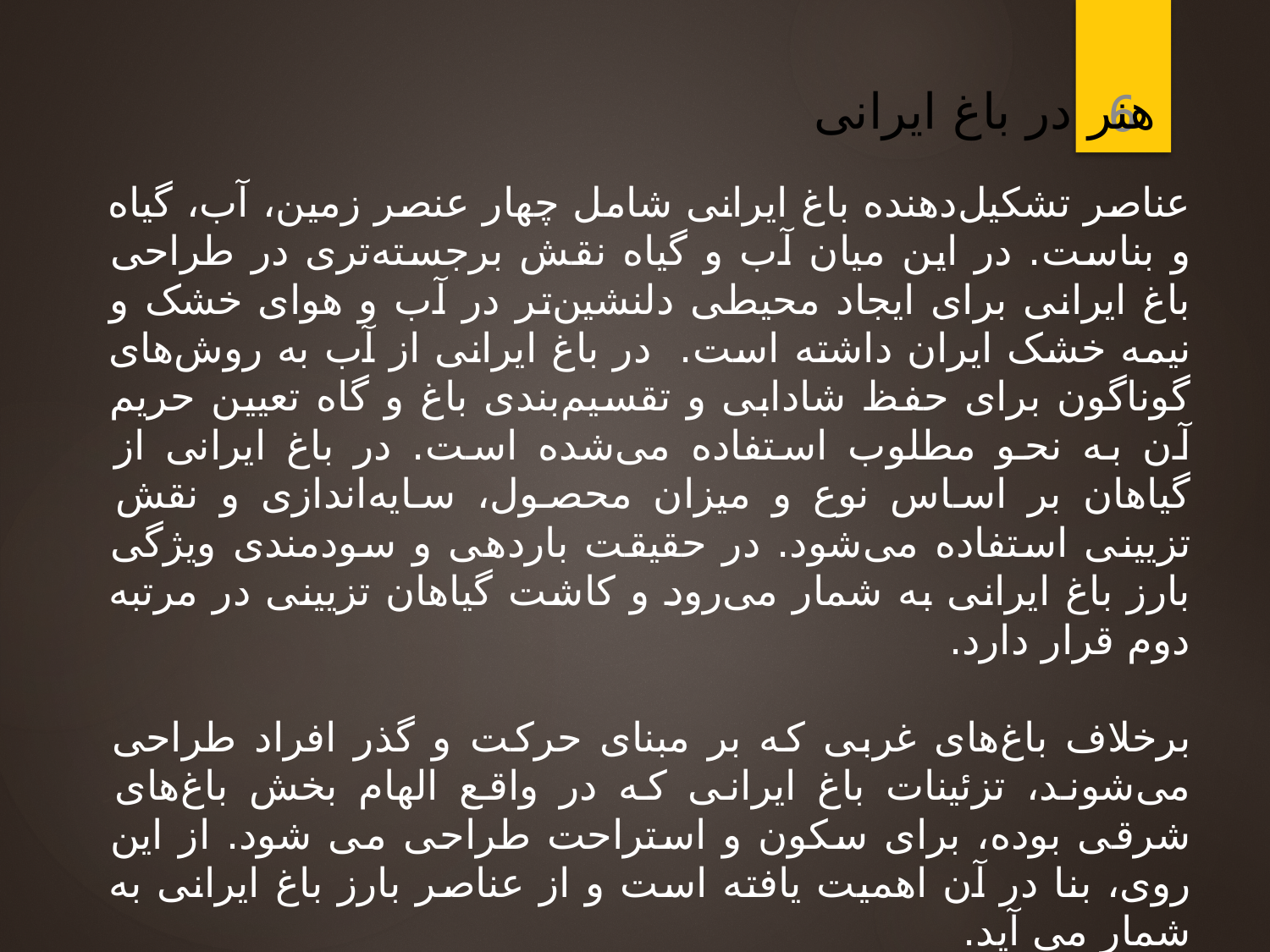

6
هنر در باغ ایرانی
عناصر تشکیل‌دهنده باغ ایرانی شامل چهار عنصر زمین، آب، گیاه و بناست. در این میان آب و گیاه نقش برجسته‌تری در طراحی باغ ایرانی برای ایجاد محیطی دلنشین‌تر در آب و هوای خشک و نیمه خشک ایران داشته است.  در باغ ایرانی از آب به روش‌های گوناگون برای حفظ شادابی و تقسیم‌بندی باغ و گاه تعیین حریم آن به نحو مطلوب استفاده می‌شده است. در باغ ایرانی از گیاهان بر اساس نوع و میزان محصول، سایه‌اندازی و نقش تزیینی استفاده می‌شود. در حقیقت باردهی و سودمندی ویژگی بارز باغ ایرانی به شمار می‌رود و کاشت گیاهان تزیینی در مرتبه دوم قرار دارد.

برخلاف باغ‌های غربی که بر مبنای حرکت و گذر افراد طراحی می‌شوند، تزئینات باغ ایرانی که در واقع الهام بخش باغ‌های شرقی بوده، برای سکون و استراحت طراحی می شود. از این روی، بنا در آن اهمیت یافته است و از عناصر بارز باغ ایرانی به شمار می آید.
شاید به جرات بتوان گفت که اوج باغ‌سازی و به کارگیری مطلوب عناصر باغ ایرانی، در دوره صفوی بوده است. زمانی که شاه اسماعیل صفوی باغ وسیعی به نام نقش جهان در اصفهان احداث می کند.